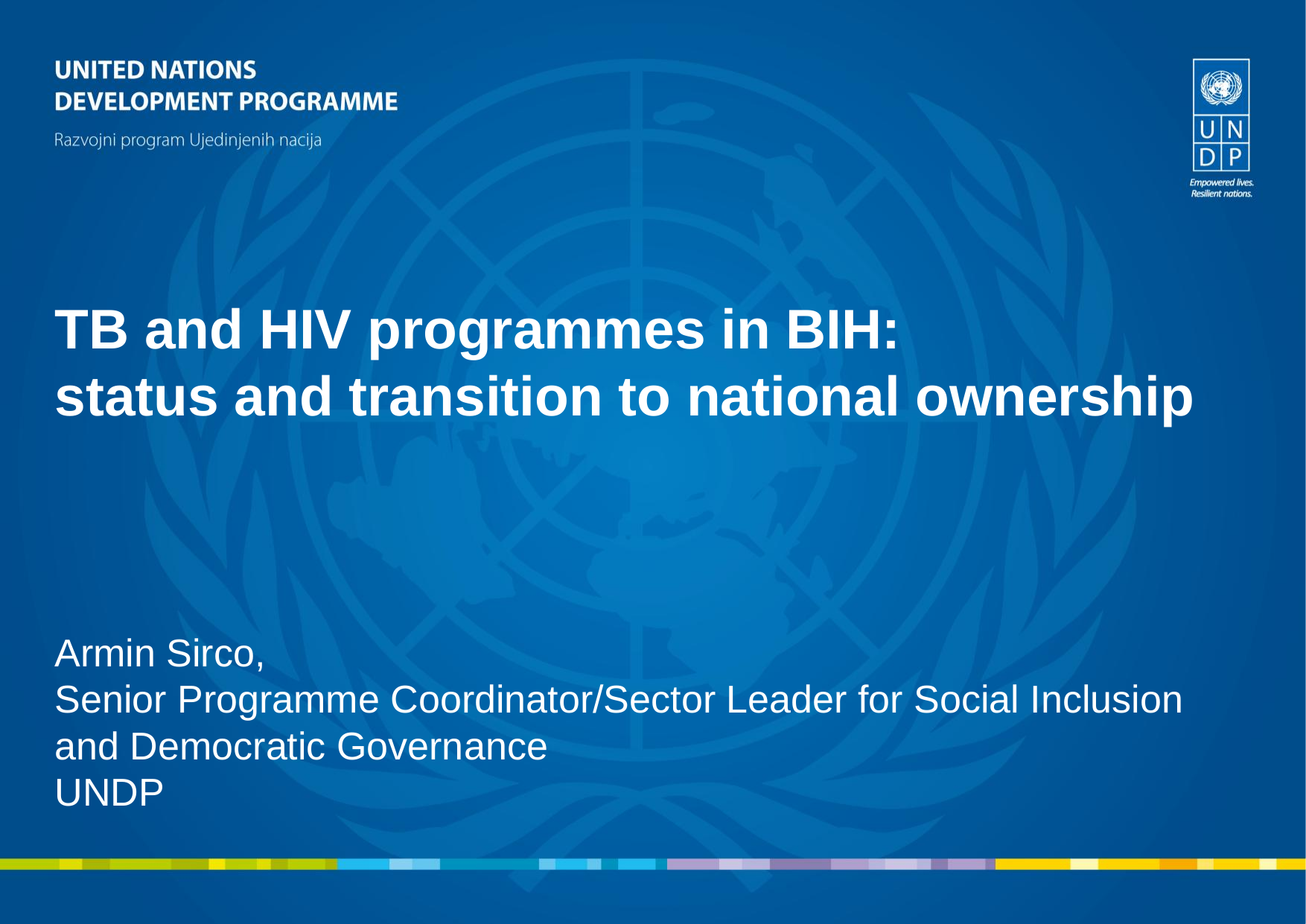

# TB and HIV programmes in BIH: status and transition to national ownership Armin Sirco, Senior Programme Coordinator/Sector Leader for Social Inclusion and Democratic Governance UNDP